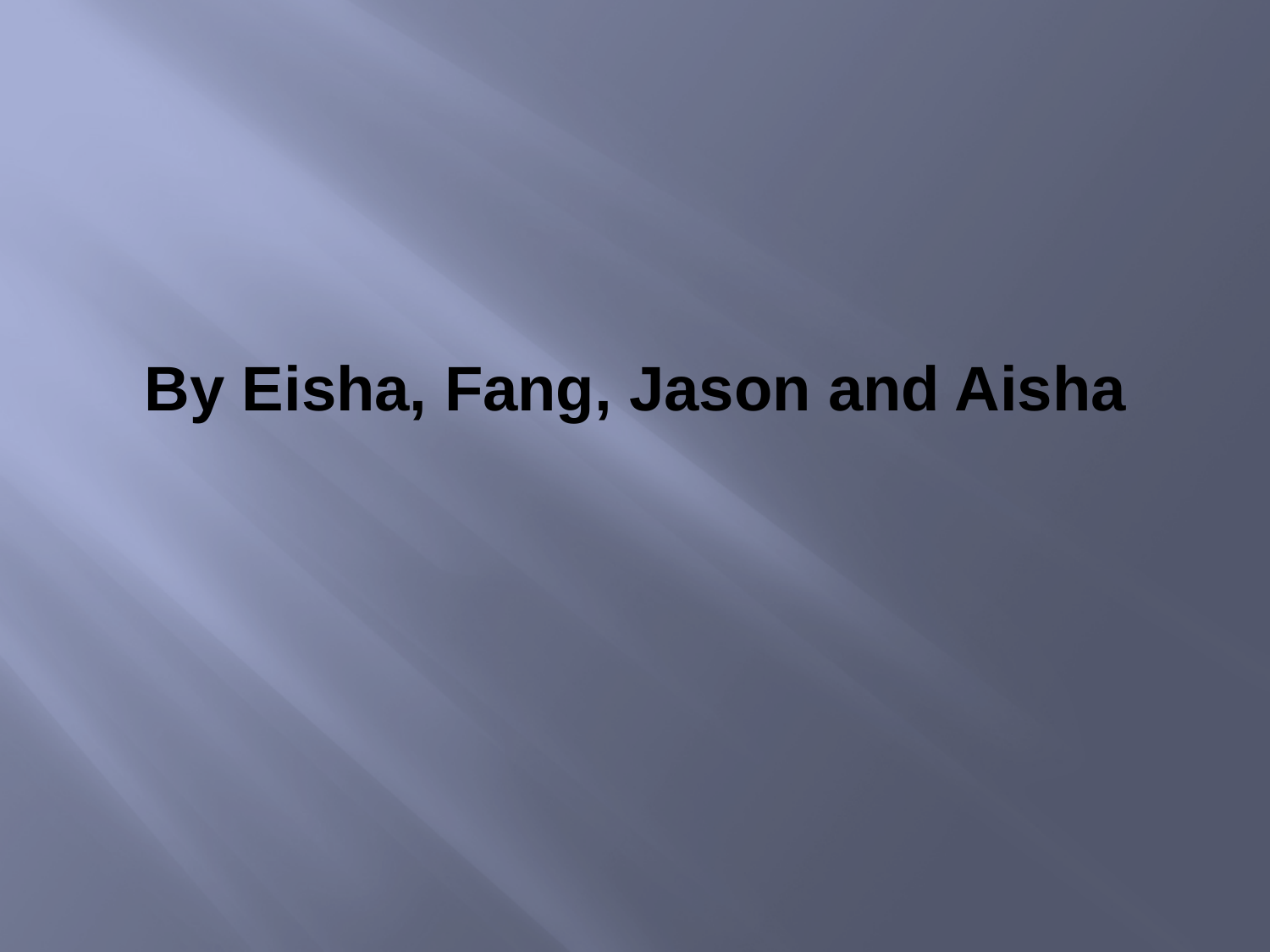

# By Eisha, Fang, Jason and Aisha